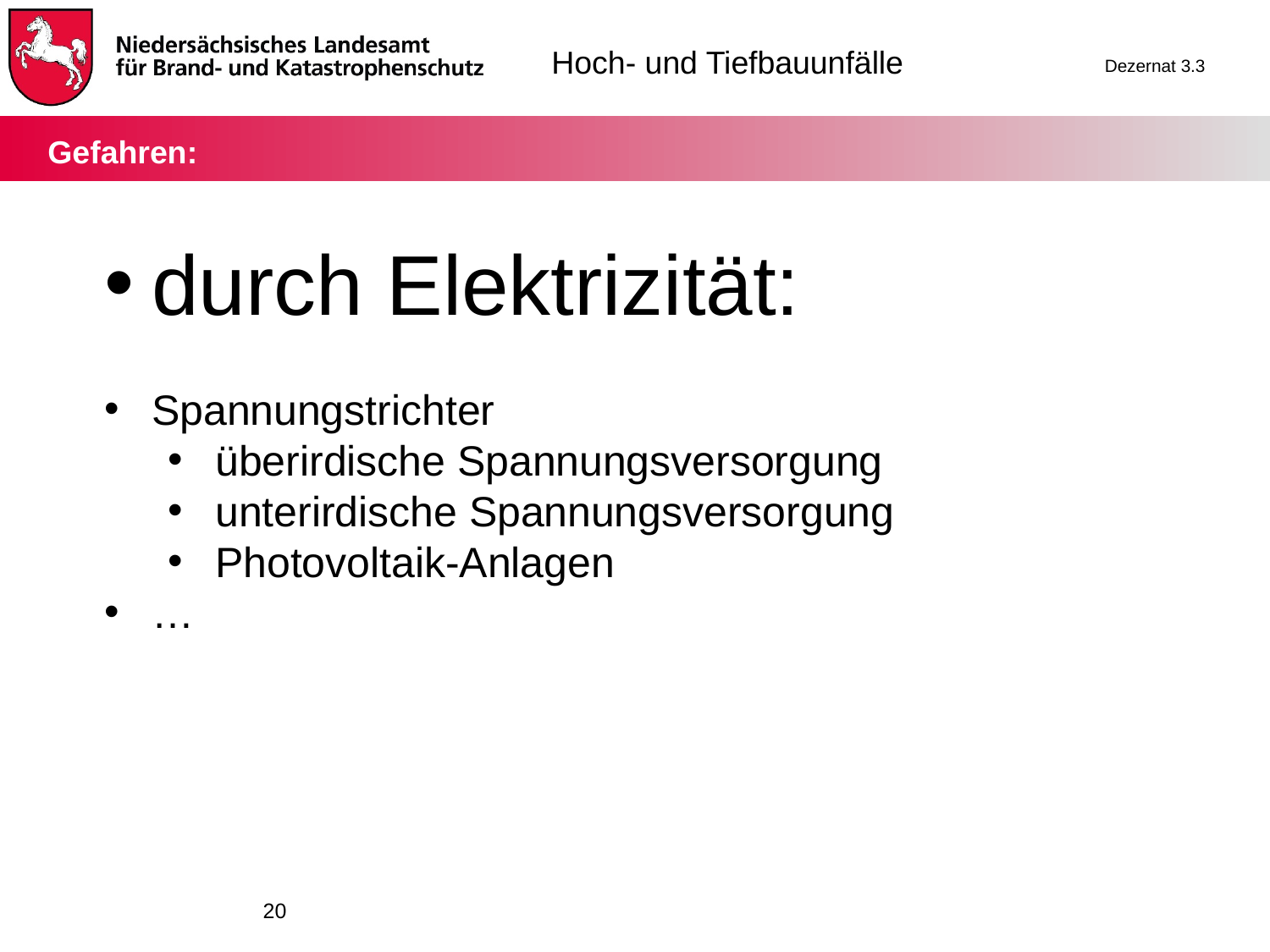

# Gefahren:
durch Elektrizität:

Spannungstrichter
überirdische Spannungsversorgung
unterirdische Spannungsversorgung
Photovoltaik-Anlagen
…
20